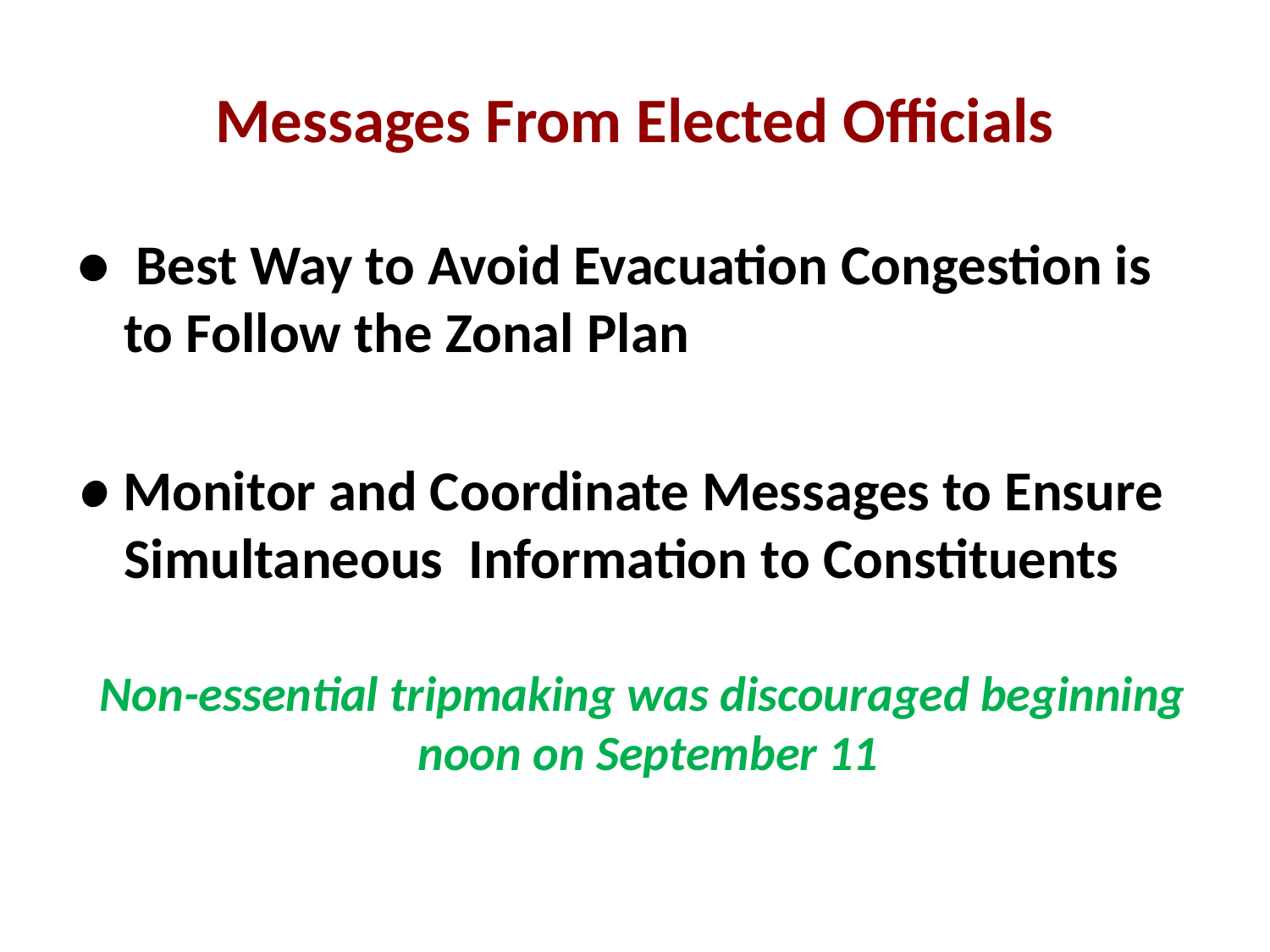

# Messages From Elected Officials
●  Best Way to Avoid Evacuation Congestion is to Follow the Zonal Plan

● Monitor and Coordinate Messages to Ensure Simultaneous  Information to Constituents

Non-essential tripmaking was discouraged beginning
noon on September 11